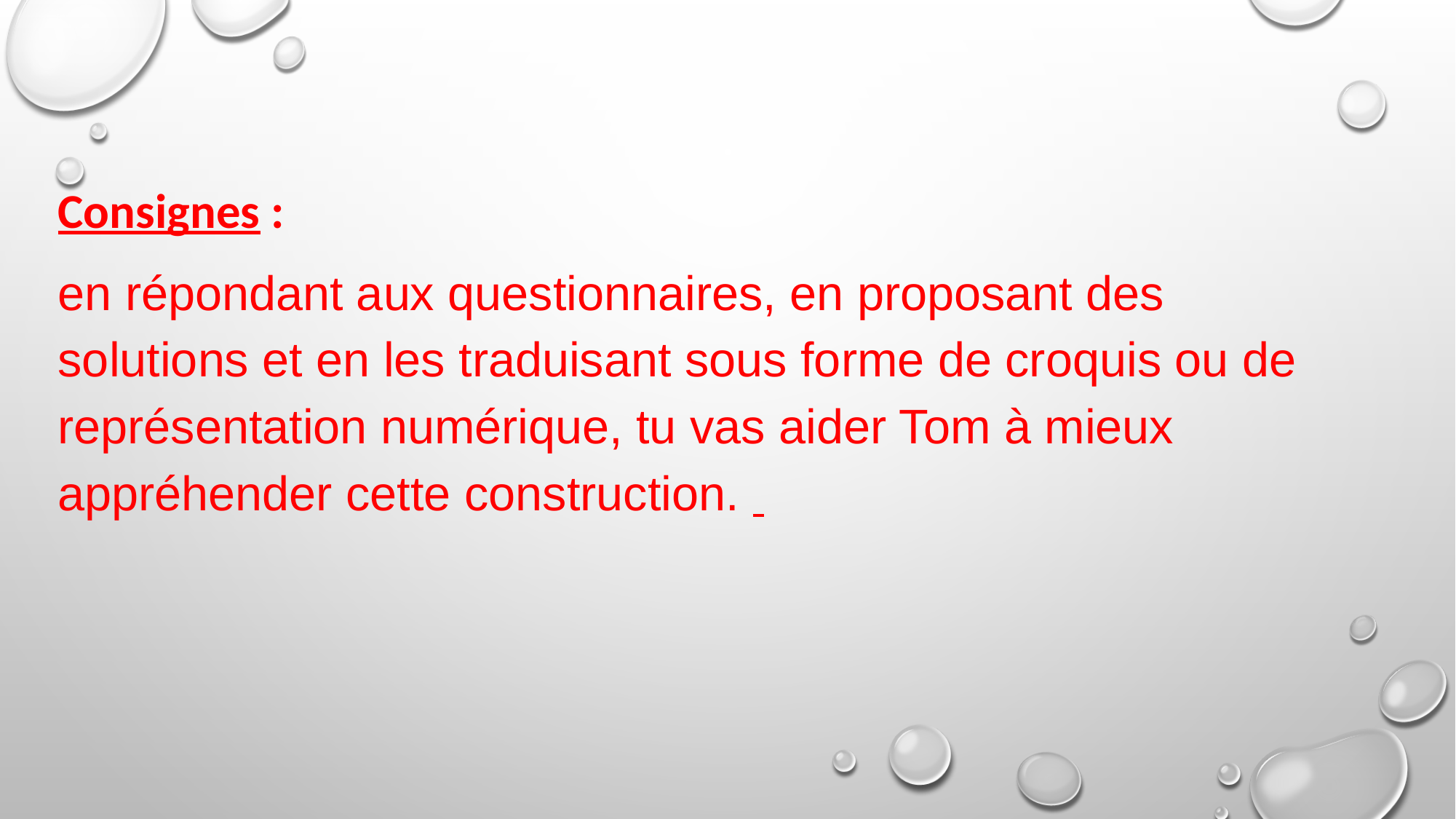

Consignes :
en répondant aux questionnaires, en proposant des solutions et en les traduisant sous forme de croquis ou de représentation numérique, tu vas aider Tom à mieux appréhender cette construction.